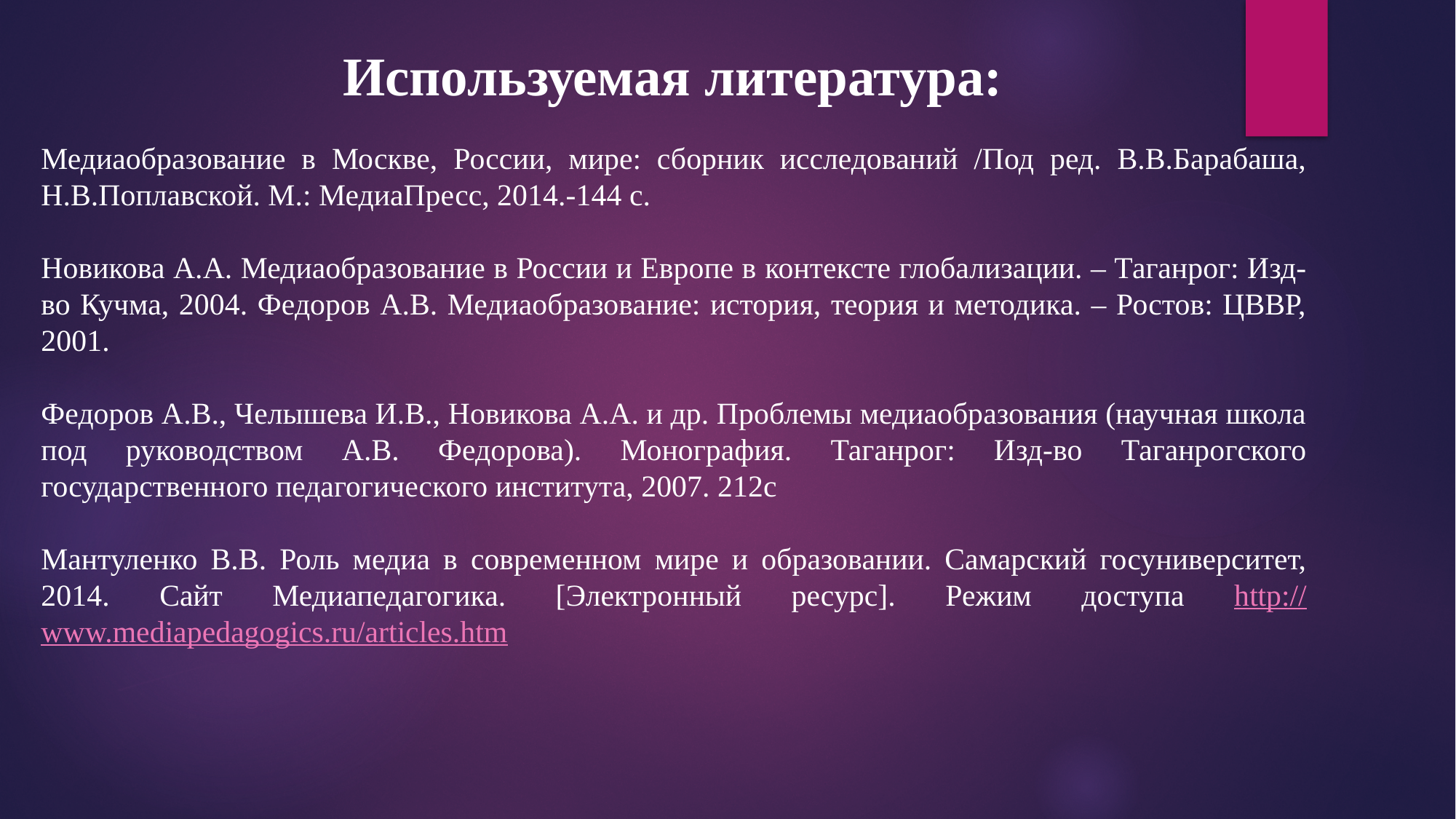

Используемая литература:
Медиаобразование в Москве, России, мире: сборник исследований /Под ред. В.В.Барабаша, Н.В.Поплавской. М.: МедиаПресс, 2014.-144 с.

Новикова А.А. Медиаобразование в России и Европе в контексте глобализации. – Таганрог: Изд-во Кучма, 2004. Федоров А.В. Медиаобразование: история, теория и методика. – Ростов: ЦВВР, 2001.

Федоров А.В., Челышева И.В., Новикова А.А. и др. Проблемы медиаобразования (научная школа под руководством А.В. Федорова). Монография. Таганрог: Изд-во Таганрогского государственного педагогического института, 2007. 212с

Мантуленко В.В. Роль медиа в современном мире и образовании. Самарский госуниверситет, 2014. Сайт Медиапедагогика. [Электронный ресурс]. Режим доступа http://www.mediapedagogics.ru/articles.htm